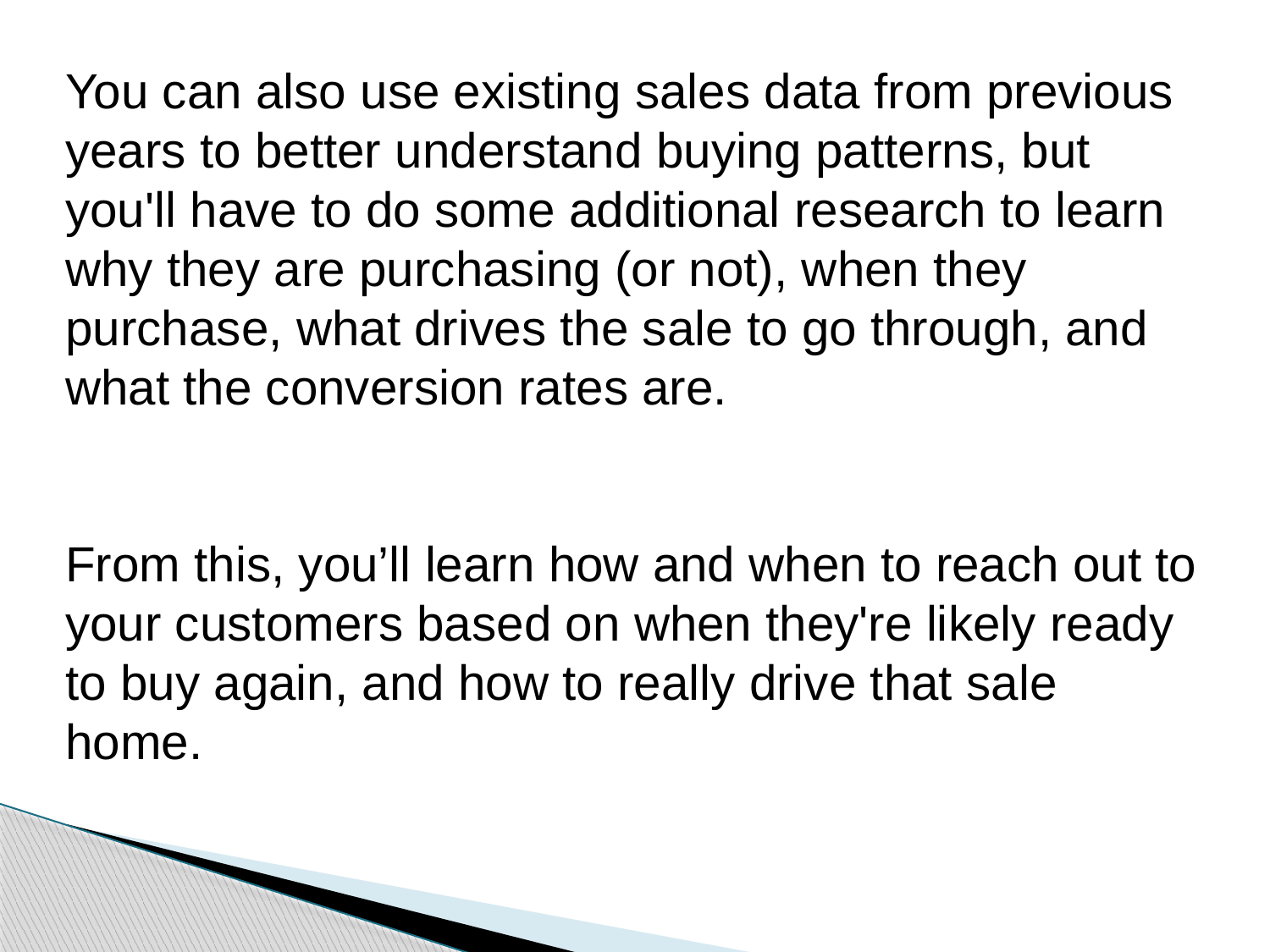

You can also use existing sales data from previous years to better understand buying patterns, but you'll have to do some additional research to learn why they are purchasing (or not), when they purchase, what drives the sale to go through, and what the conversion rates are.

From this, you’ll learn how and when to reach out to your customers based on when they're likely ready to buy again, and how to really drive that sale home.